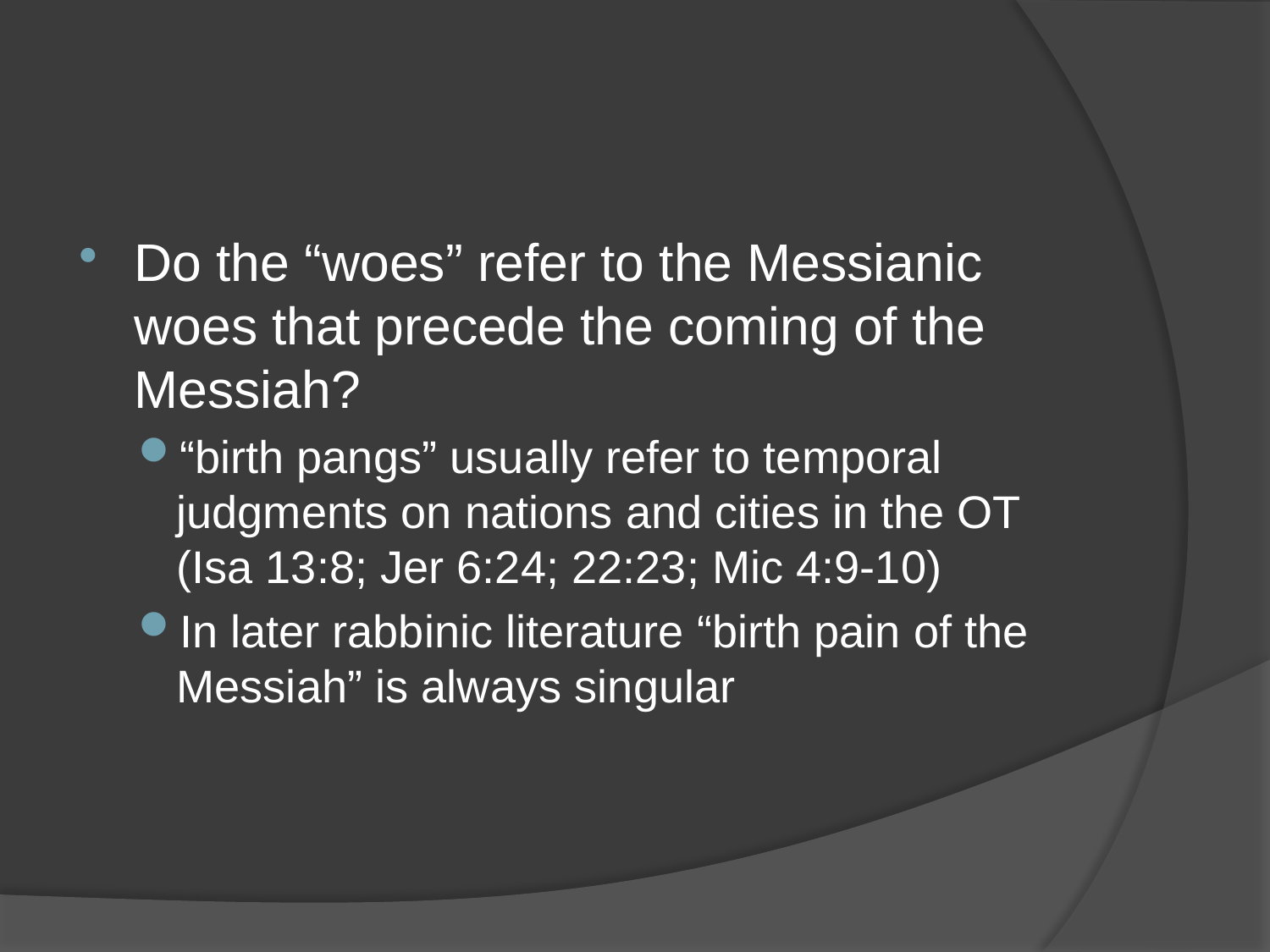

#
Do the “woes” refer to the Messianic woes that precede the coming of the Messiah?
“birth pangs” usually refer to temporal judgments on nations and cities in the OT (Isa 13:8; Jer 6:24; 22:23; Mic 4:9-10)
In later rabbinic literature “birth pain of the Messiah” is always singular